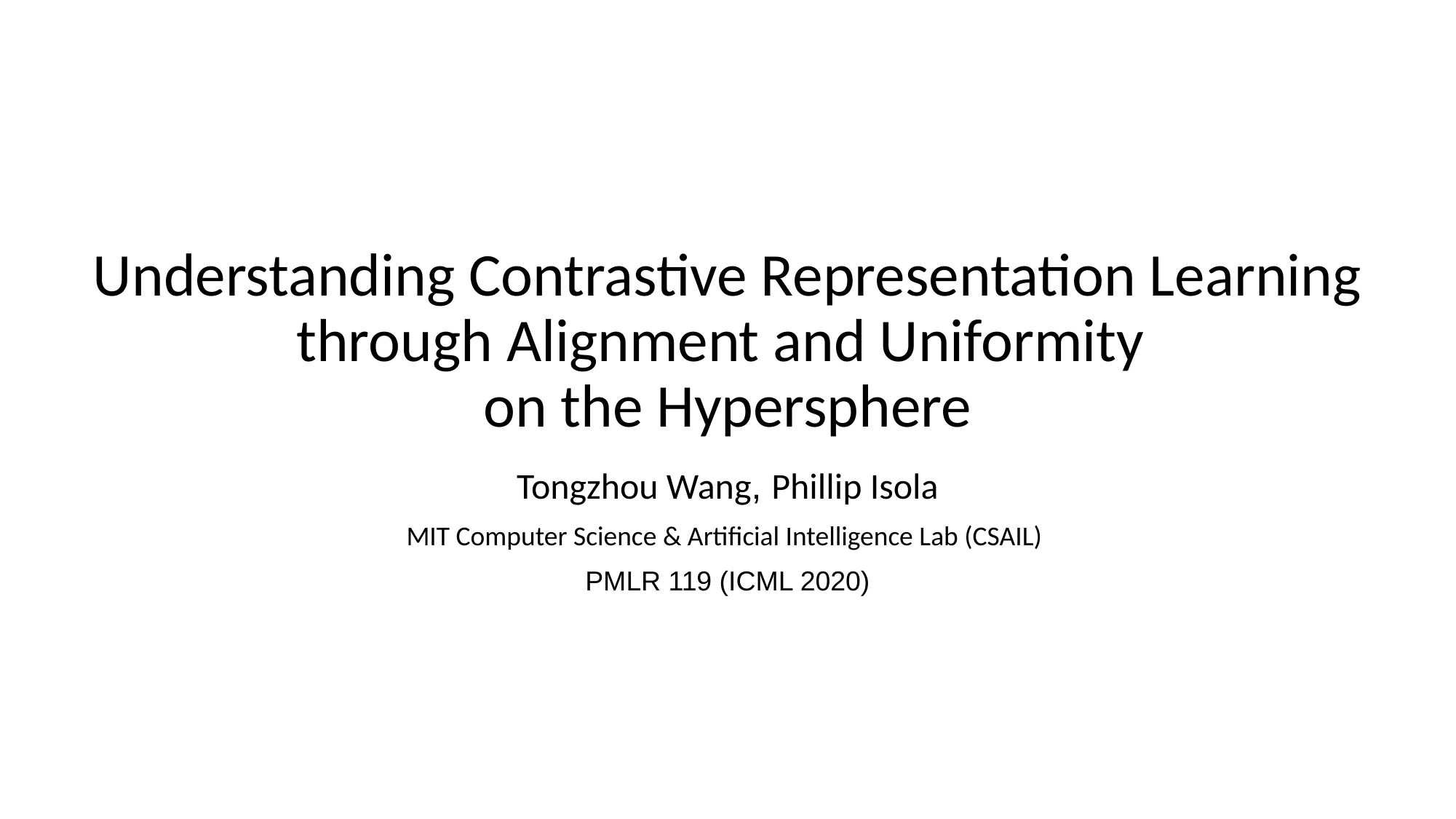

# Understanding Contrastive Representation Learning through Alignment and Uniformity on the Hypersphere
Tongzhou Wang, Phillip Isola
MIT Computer Science & Artificial Intelligence Lab (CSAIL)
PMLR 119 (ICML 2020)